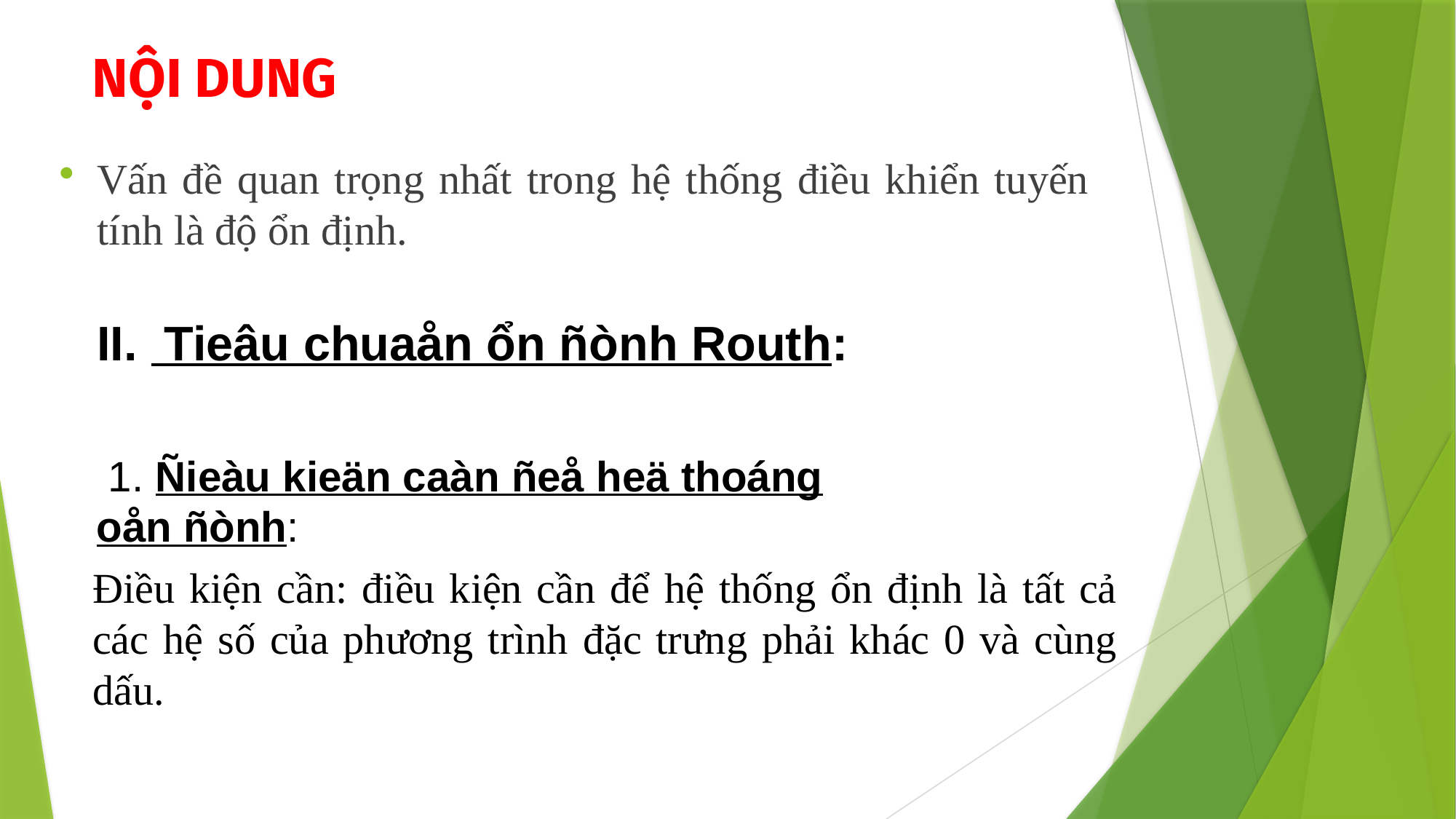

# NỘI DUNG
Vấn đề quan trọng nhất trong hệ thống điều khiển tuyến tính là độ ổn định.
II.  Tieâu chuaån ổn ñònh Routh:
 1. Ñieàu kieän caàn ñeå heä thoáng oån ñònh:
Điều kiện cần: điều kiện cần để hệ thống ổn định là tất cả các hệ số của phương trình đặc trưng phải khác 0 và cùng dấu.